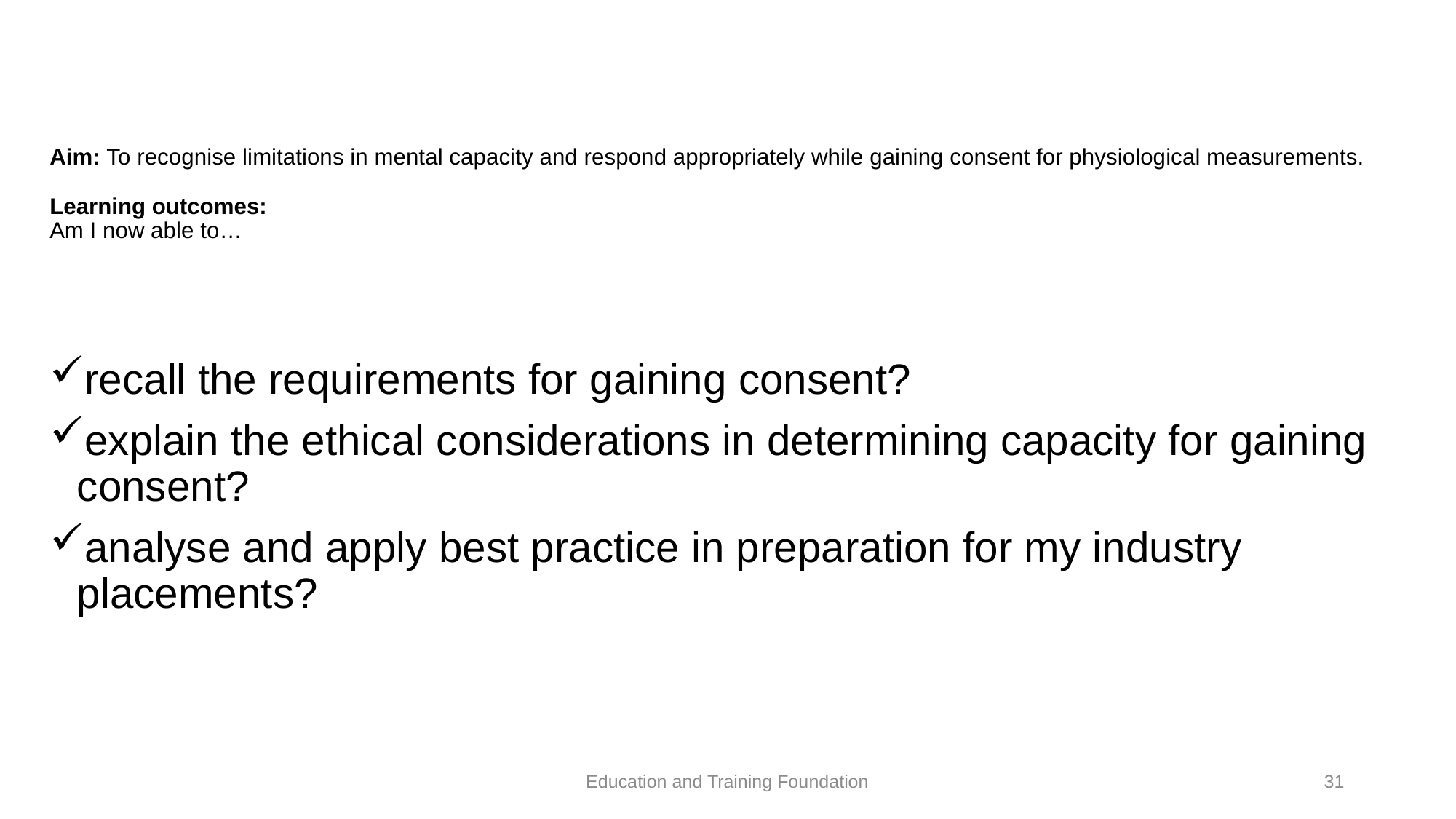

# Aim: To recognise limitations in mental capacity and respond appropriately while gaining consent for physiological measurements. Learning outcomes: Am I now able to…
recall the requirements for gaining consent?
explain the ethical considerations in determining capacity for gaining consent?
analyse and apply best practice in preparation for my industry placements?
Education and Training Foundation
31